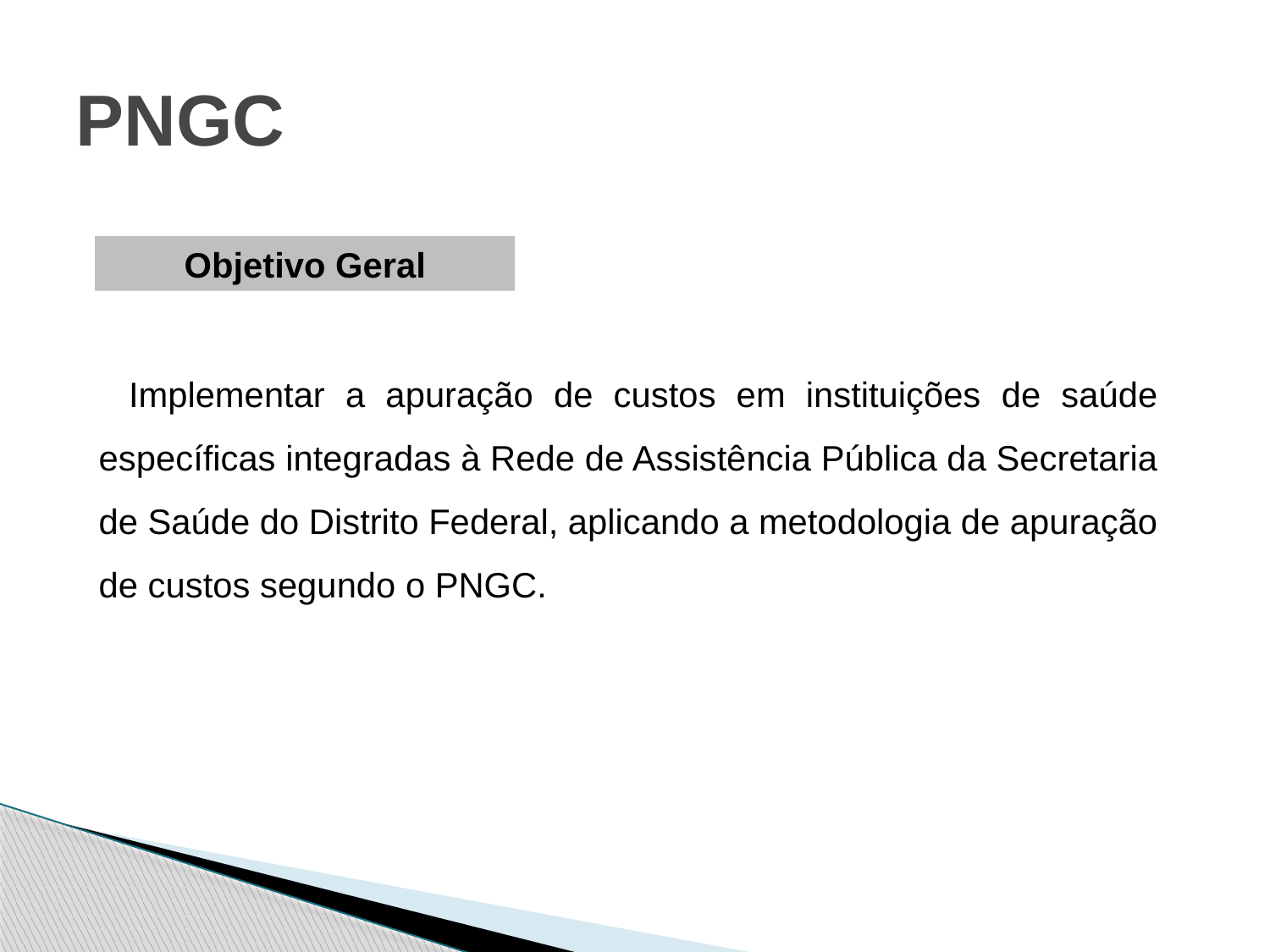

# PNGC

   Implementar a apuração de custos em instituições de saúde específicas integradas à Rede de Assistência Pública da Secretaria de Saúde do Distrito Federal, aplicando a metodologia de apuração de custos segundo o PNGC.

Objetivo Geral